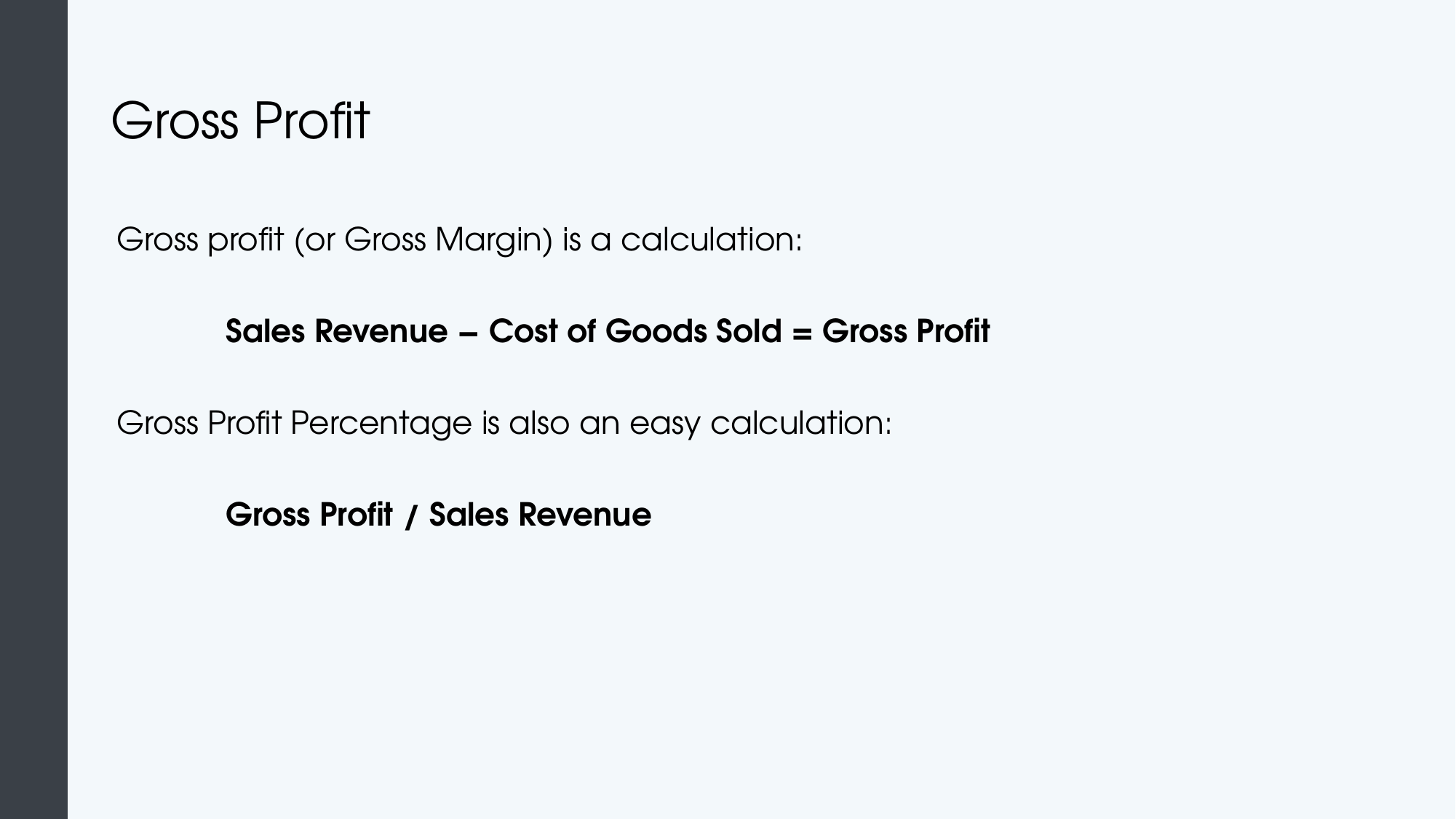

# Gross Profit
Gross profit (or Gross Margin) is a calculation:

	Sales Revenue − Cost of Goods Sold = Gross Profit

Gross Profit Percentage is also an easy calculation:

	Gross Profit / Sales Revenue